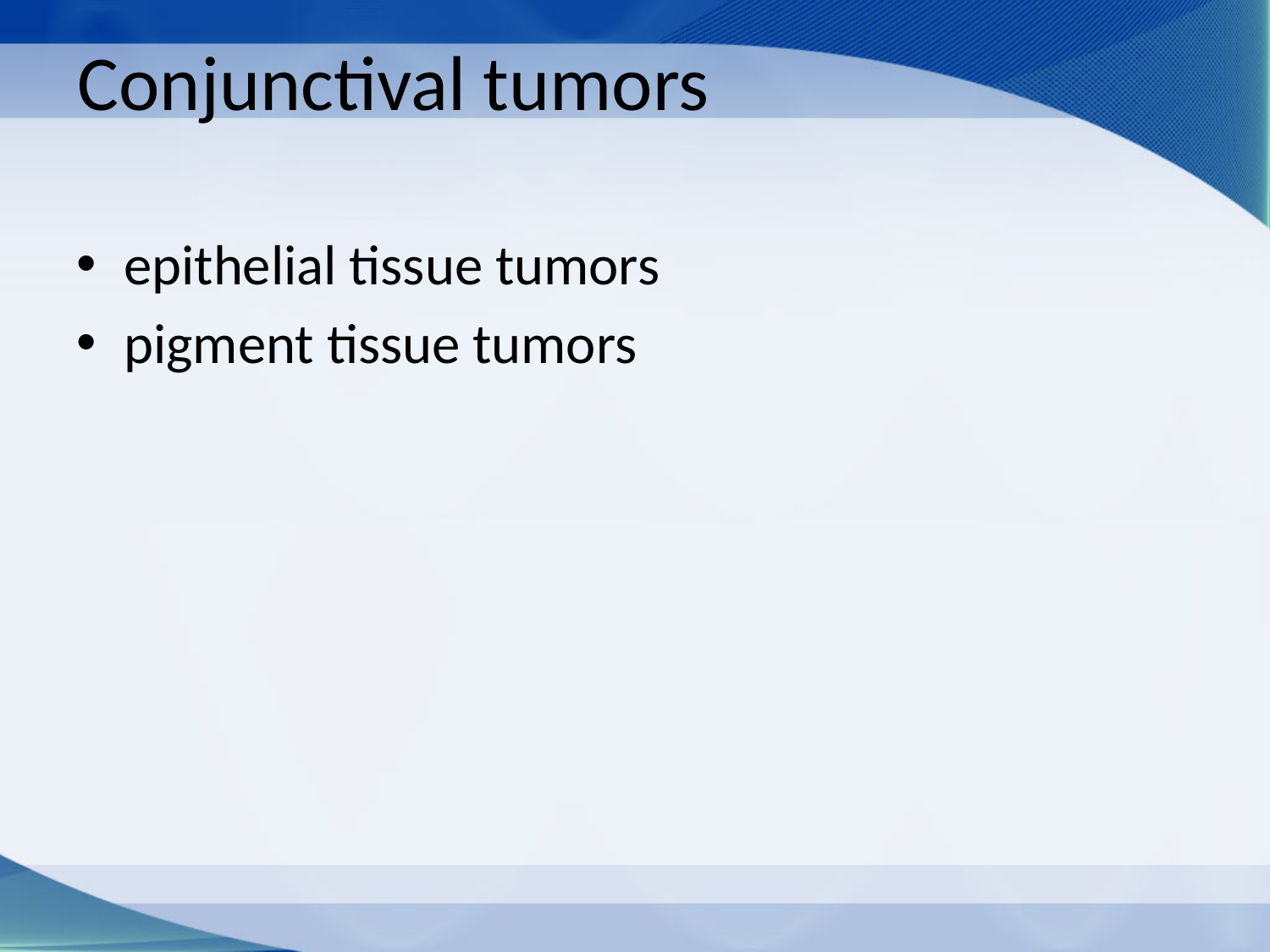

# Conjunctival tumors
epithelial tissue tumors
pigment tissue tumors